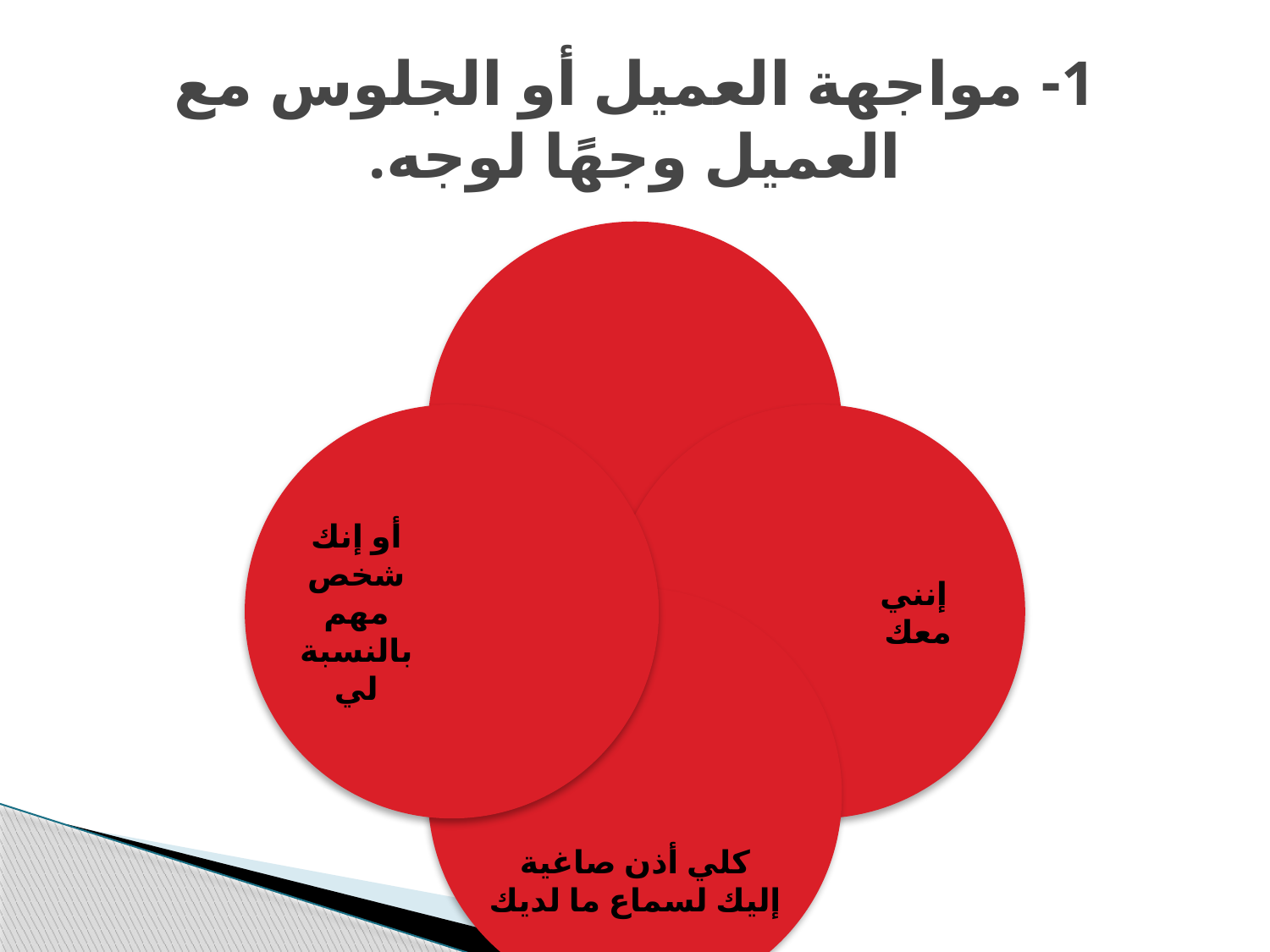

# 1- مواجهة العميل أو الجلوس مع العميل وجهًا لوجه.
إنني معك
كلي أذن صاغية إليك لسماع ما لديك
أو إنك شخص مهم بالنسبة لي